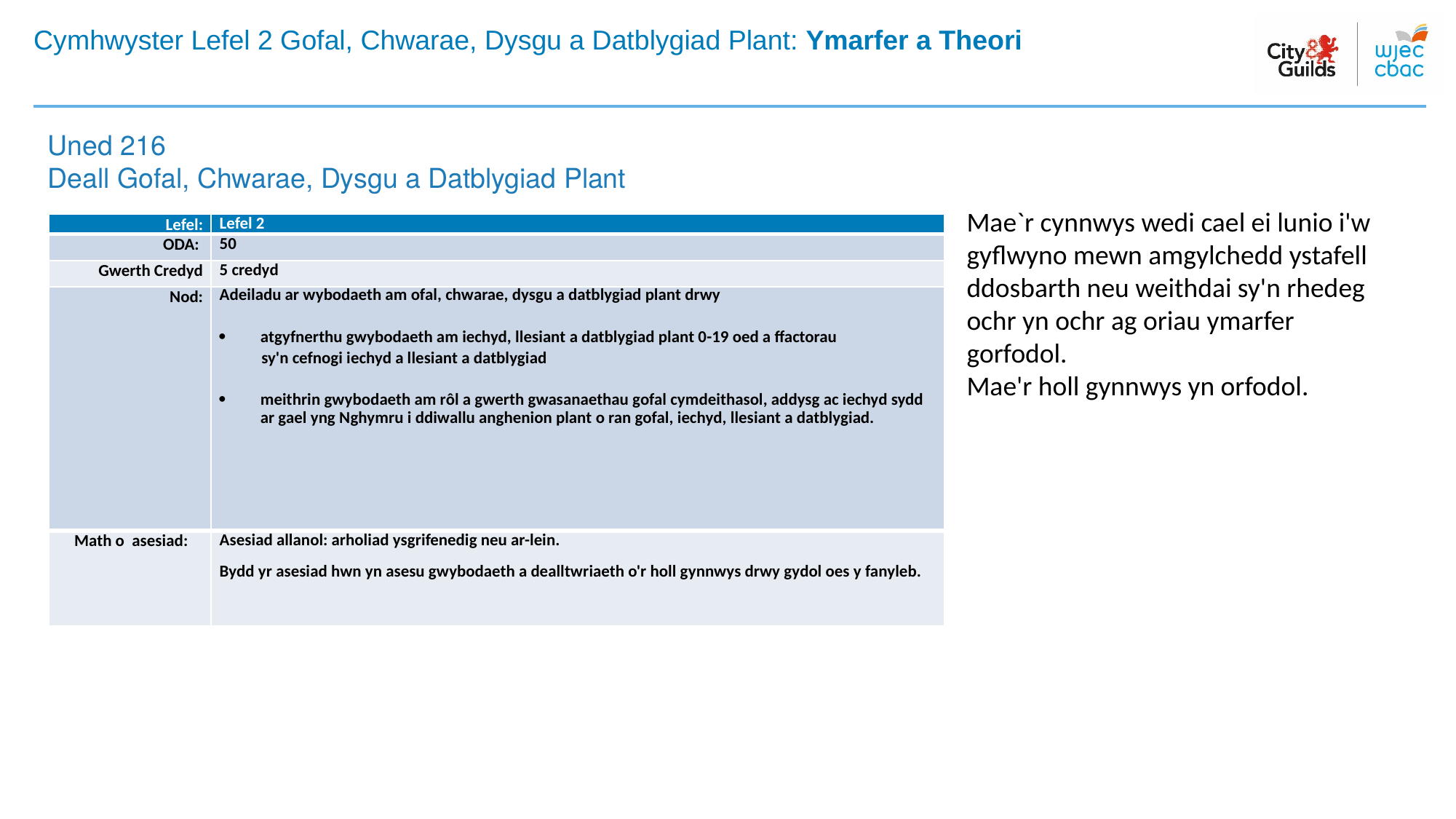

Cymhwyster Lefel 2 Gofal, Chwarae, Dysgu a Datblygiad Plant: Ymarfer a Theori

Uned 216
Deall Gofal, Chwarae, Dysgu a Datblygiad Plant
Mae`r cynnwys wedi cael ei lunio i'w gyflwyno mewn amgylchedd ystafell ddosbarth neu weithdai sy'n rhedeg ochr yn ochr ag oriau ymarfer gorfodol.
Mae'r holl gynnwys yn orfodol.
| Lefel: | Lefel 2 |
| --- | --- |
| ODA: | 50 |
| Gwerth Credyd | 5 credyd |
| Nod: | Adeiladu ar wybodaeth am ofal, chwarae, dysgu a datblygiad plant drwy atgyfnerthu gwybodaeth am iechyd, llesiant a datblygiad plant 0-19 oed a ffactorau             sy'n cefnogi iechyd a llesiant a datblygiad meithrin gwybodaeth am rôl a gwerth gwasanaethau gofal cymdeithasol, addysg ac iechyd sydd ar gael yng Nghymru i ddiwallu anghenion plant o ran gofal, iechyd, llesiant a datblygiad. |
| Math o  asesiad: | Asesiad allanol: arholiad ysgrifenedig neu ar-lein. Bydd yr asesiad hwn yn asesu gwybodaeth a dealltwriaeth o'r holl gynnwys drwy gydol oes y fanyleb. |